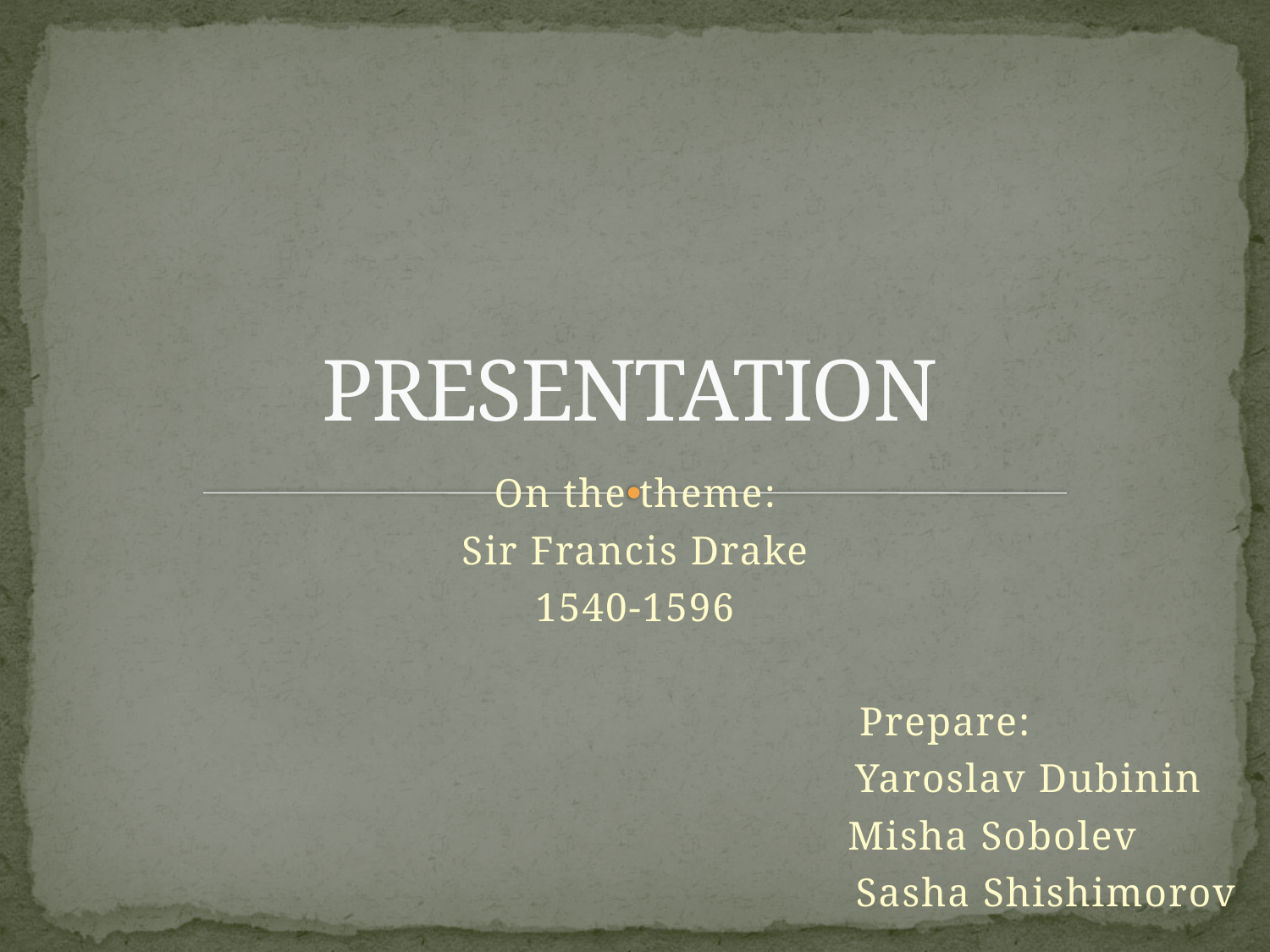

# PRESENTATION
On the theme:
Sir Francis Drake
1540-1596

                                                    Prepare:
                                                                  Yaroslav Dubinin
                                                              Misha Sobolev
                                                                     Sasha Shishimorov